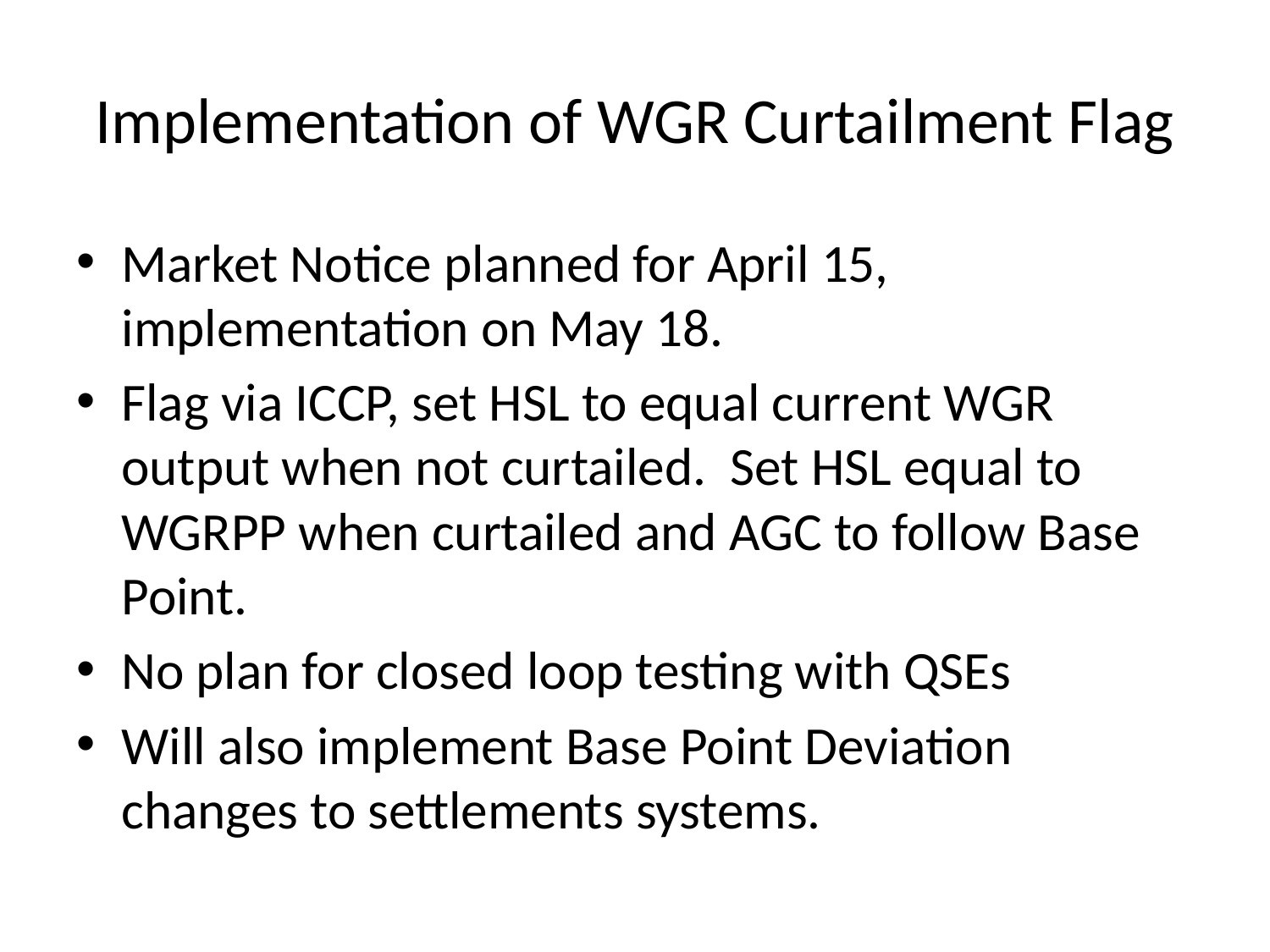

# Implementation of WGR Curtailment Flag
Market Notice planned for April 15, implementation on May 18.
Flag via ICCP, set HSL to equal current WGR output when not curtailed.  Set HSL equal to WGRPP when curtailed and AGC to follow Base Point.
No plan for closed loop testing with QSEs
Will also implement Base Point Deviation changes to settlements systems.